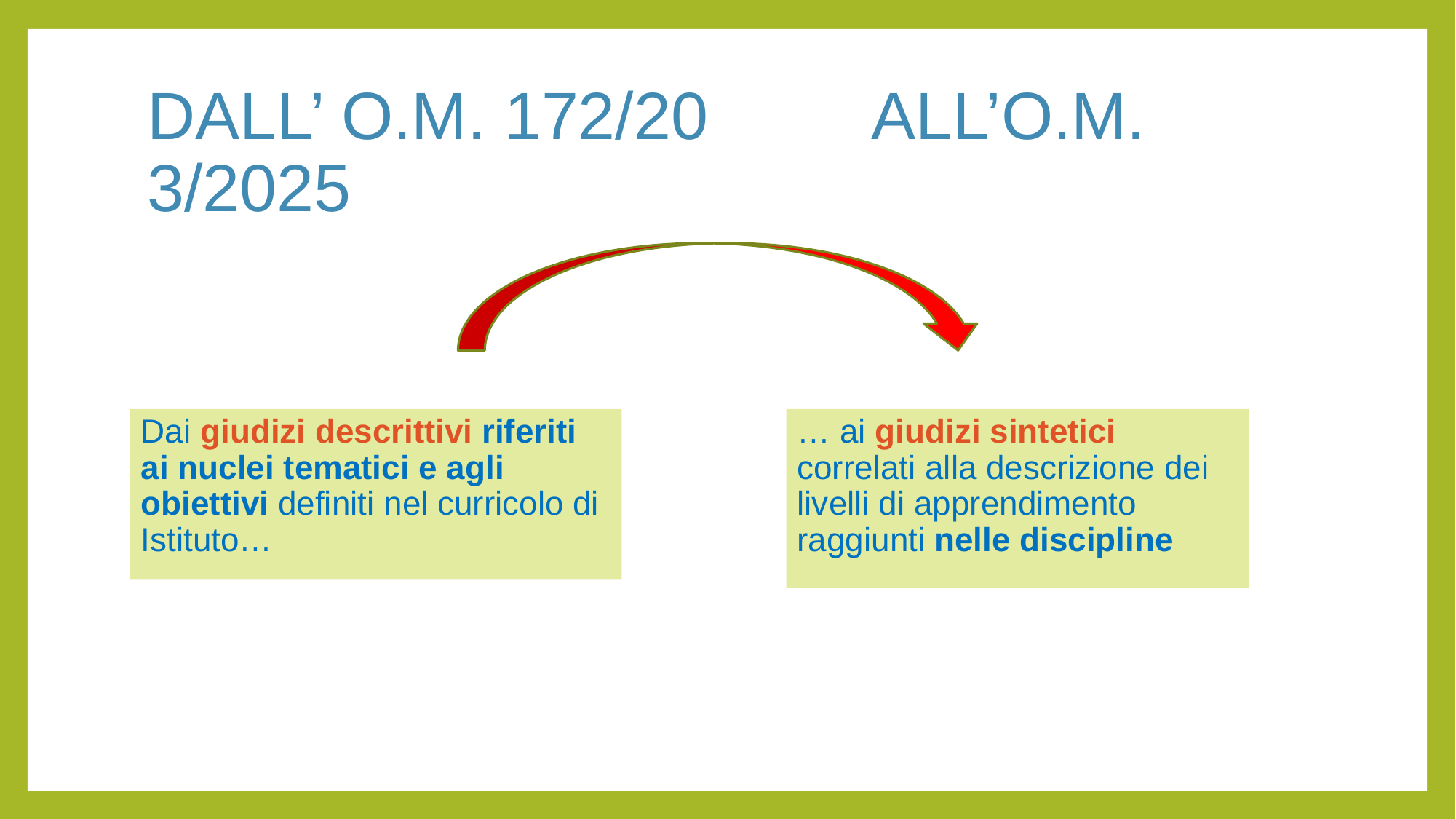

# DALL’ O.M. 172/20         ALL’O.M. 3/2025

Dai giudizi descrittivi riferiti ai nuclei tematici e agli obiettivi definiti nel curricolo di Istituto…
… ai giudizi sintetici correlati alla descrizione dei livelli di apprendimento raggiunti nelle discipline